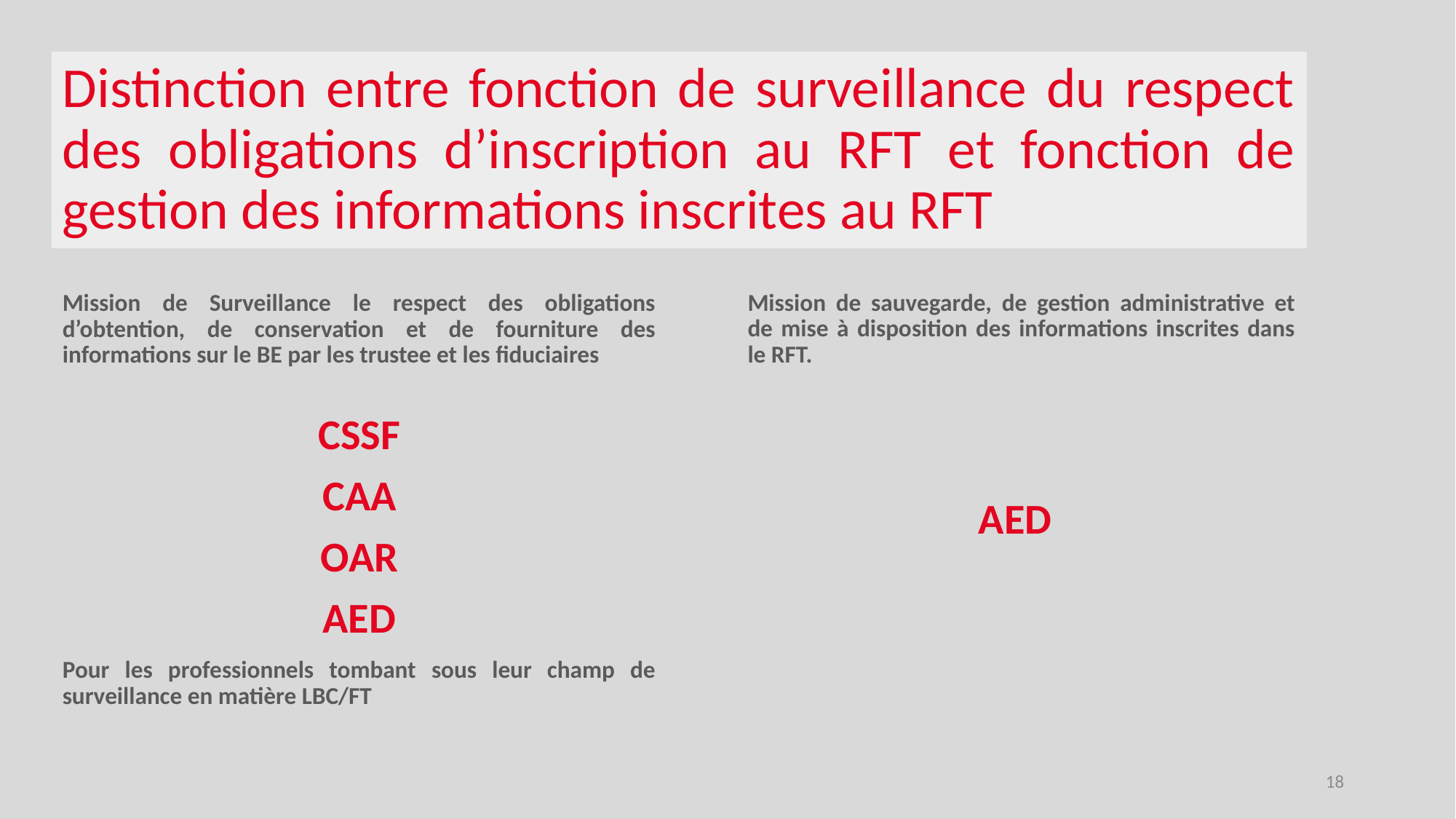

# Distinction entre fonction de surveillance du respect des obligations d’inscription au RFT et fonction de gestion des informations inscrites au RFT

Mission de sauvegarde, de gestion administrative et de mise à disposition des informations inscrites dans le RFT.
Mission de Surveillance le respect des obligations d’obtention, de conservation et de fourniture des informations sur le BE par les trustee et les fiduciaires
CSSF
CAA
OAR
AED
Pour les professionnels tombant sous leur champ de surveillance en matière LBC/FT

AED
18